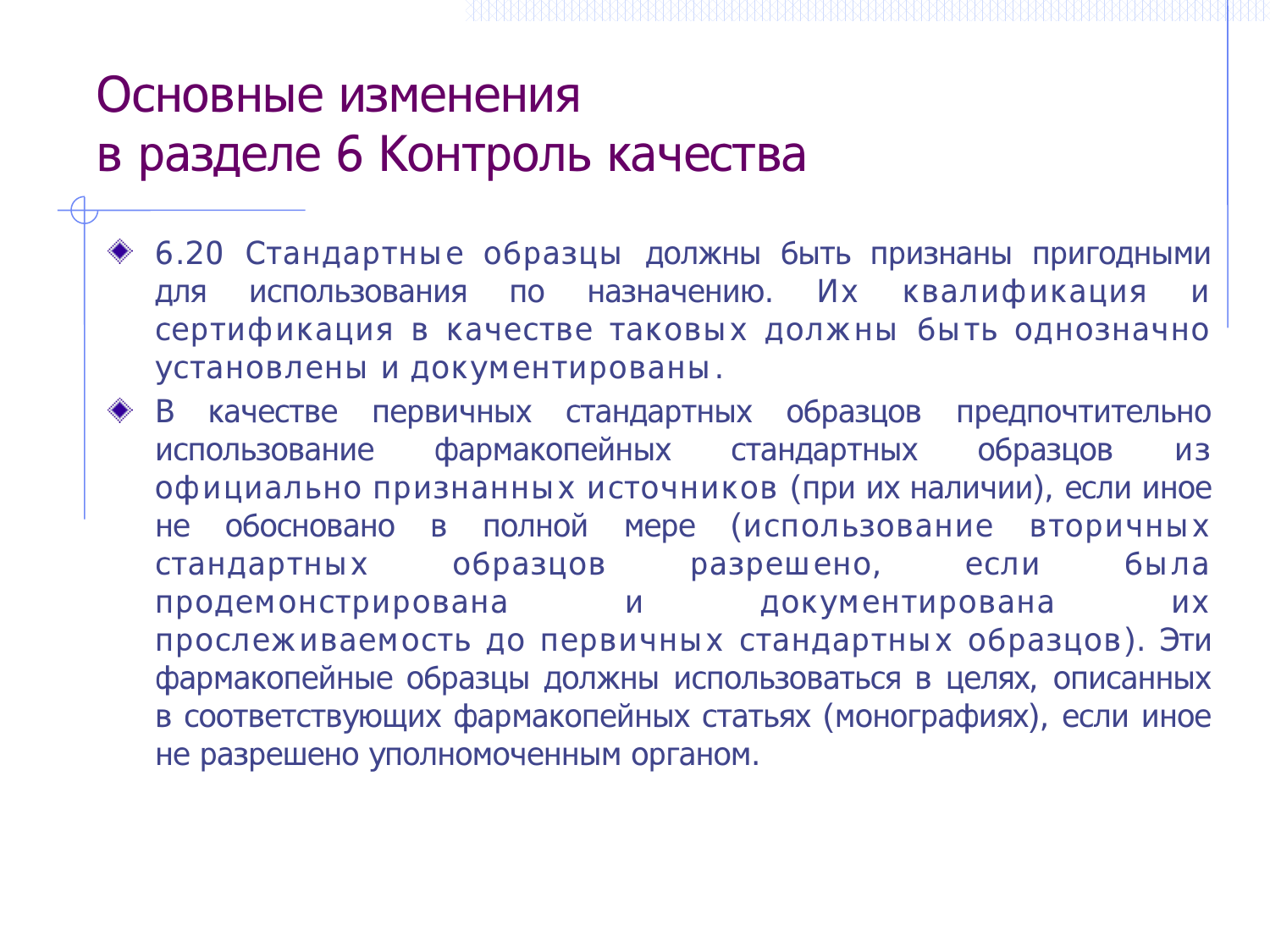

Основные изменения
в разделе 6 Контроль качества
6.20 Стандартные образцы должны быть признаны пригодными для использования по назначению. Их квалификация и сертификация в качестве таковых должны быть однозначно установлены и документированы.
В качестве первичных стандартных образцов предпочтительно использование фармакопейных стандартных образцов из официально признанных источников (при их наличии), если иное не обосновано в полной мере (использование вторичных стандартных образцов разрешено, если была продемонстрирована и документирована их прослеживаемость до первичных стандартных образцов). Эти фармакопейные образцы должны использоваться в целях, описанных в соответствующих фармакопейных статьях (монографиях), если иное не разрешено уполномоченным органом.